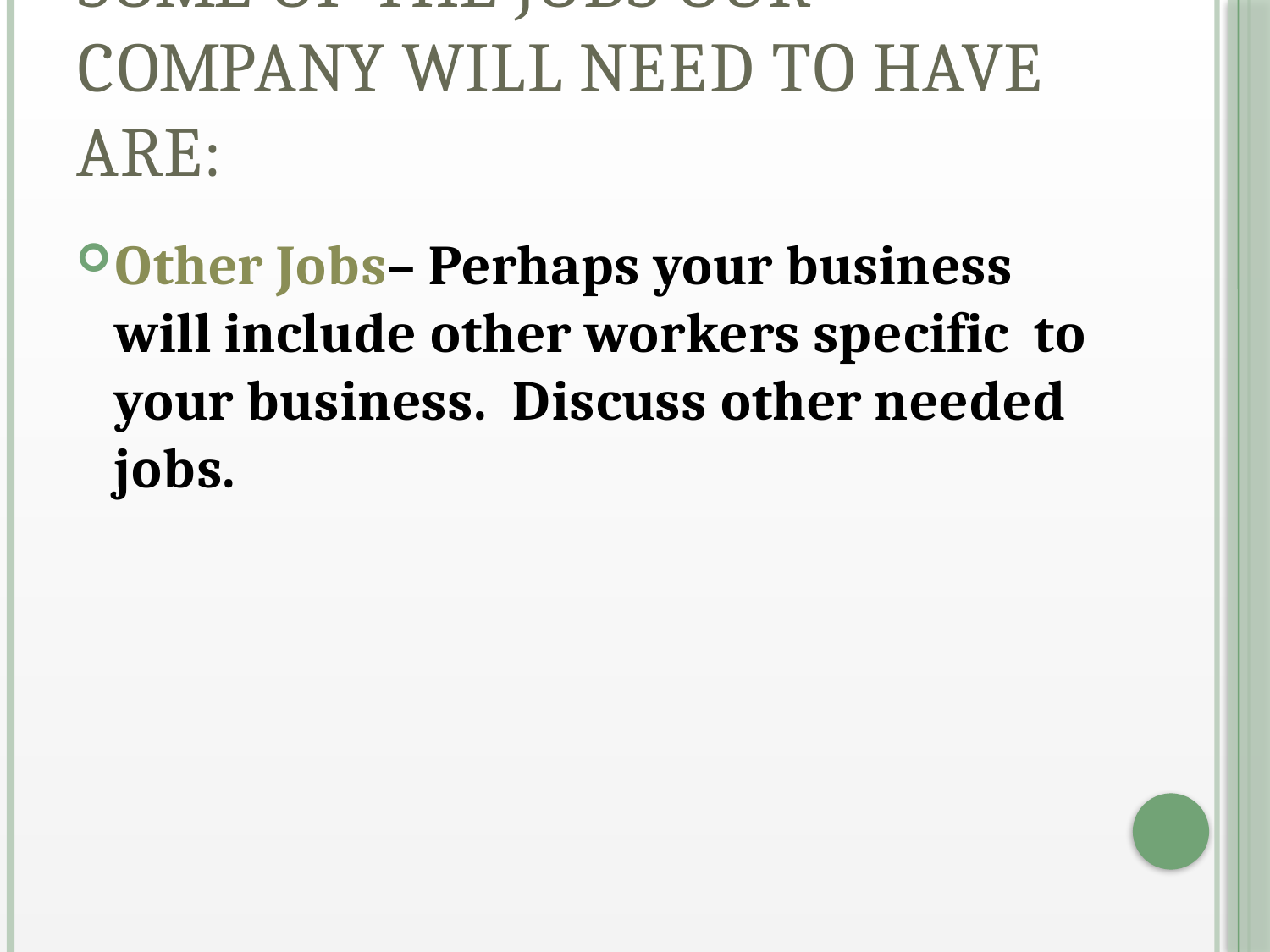

# Some of the jobs our company will need to have are:
Other Jobs– Perhaps your business will include other workers specific  to your business.  Discuss other needed jobs.